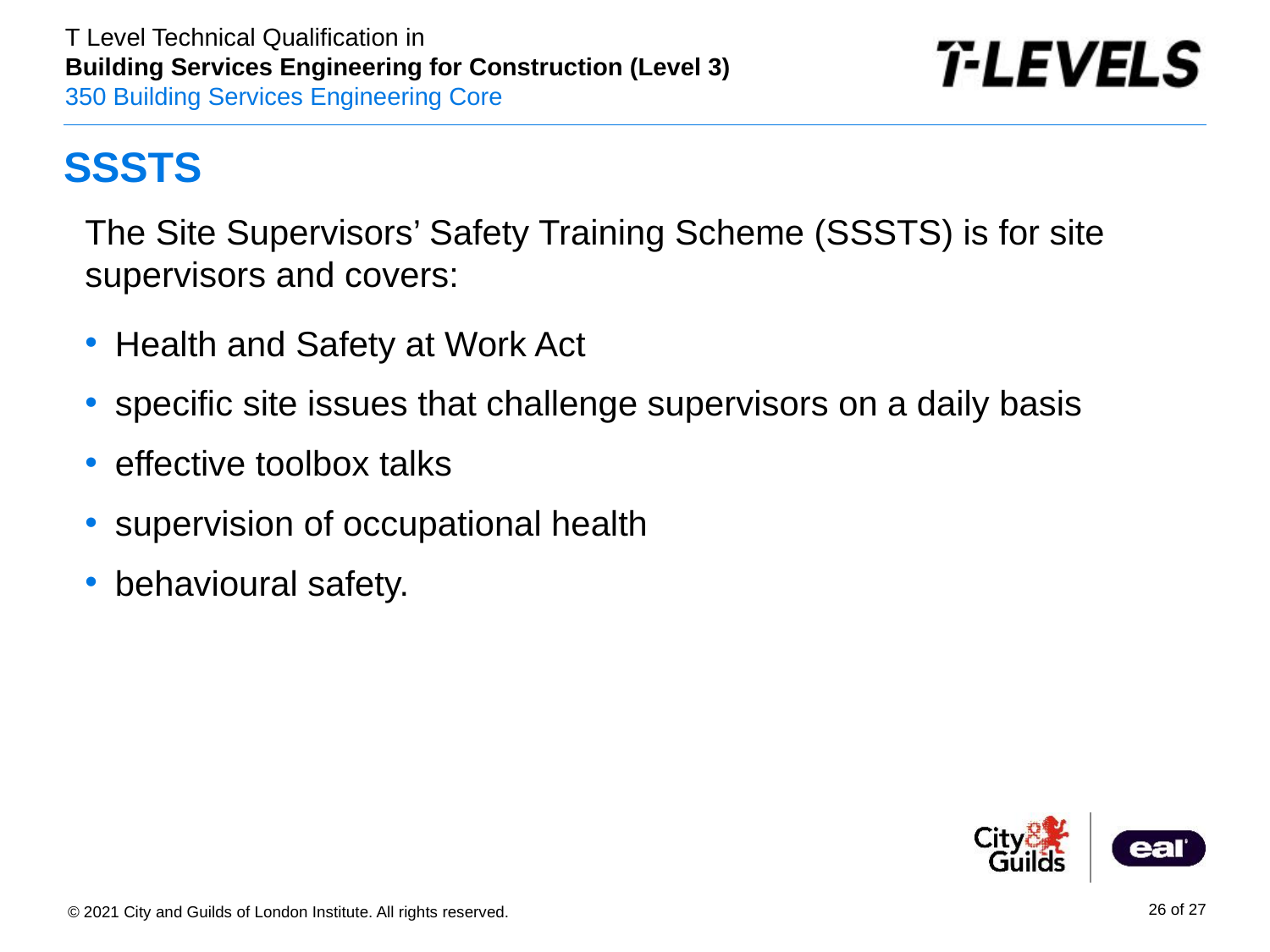

# SSSTS
The Site Supervisors’ Safety Training Scheme (SSSTS) is for site supervisors and covers:
Health and Safety at Work Act
specific site issues that challenge supervisors on a daily basis
effective toolbox talks
supervision of occupational health
behavioural safety.